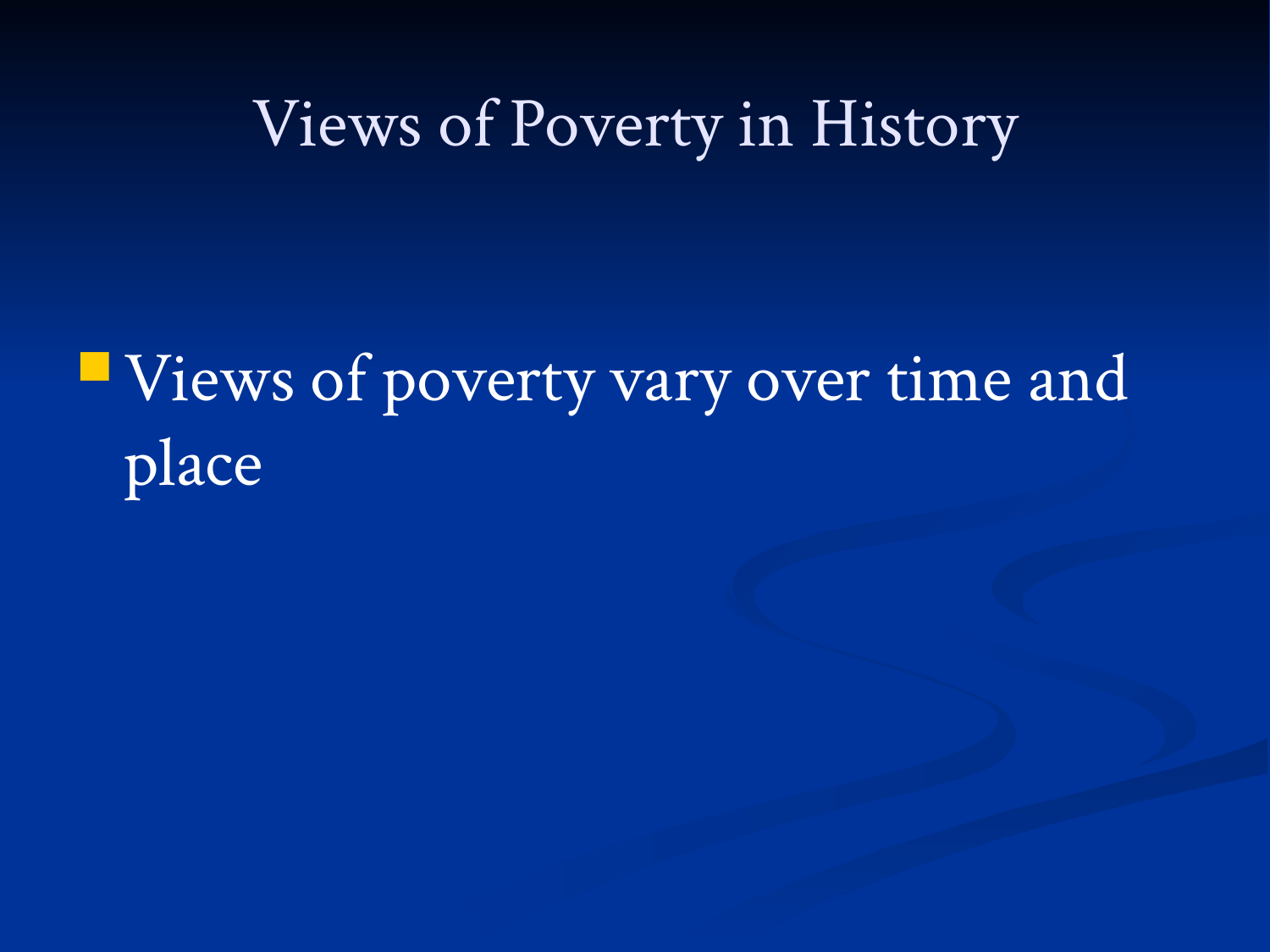

# Views of Poverty in History

Views of poverty vary over time and place